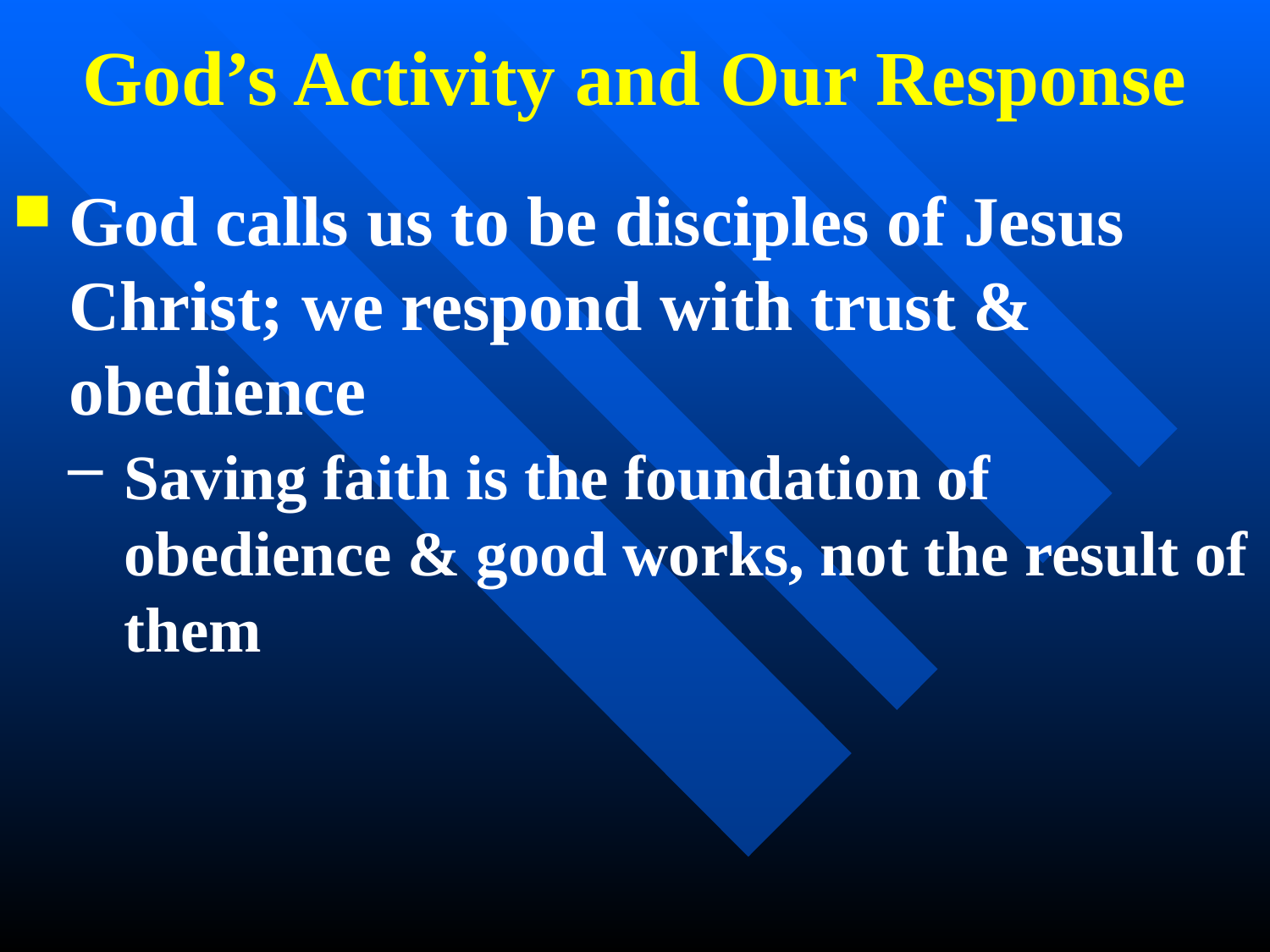

# God’s Activity and Our Response
God calls us to be disciples of Jesus Christ; we respond with trust & obedience
Saving faith is the foundation of obedience & good works, not the result of them